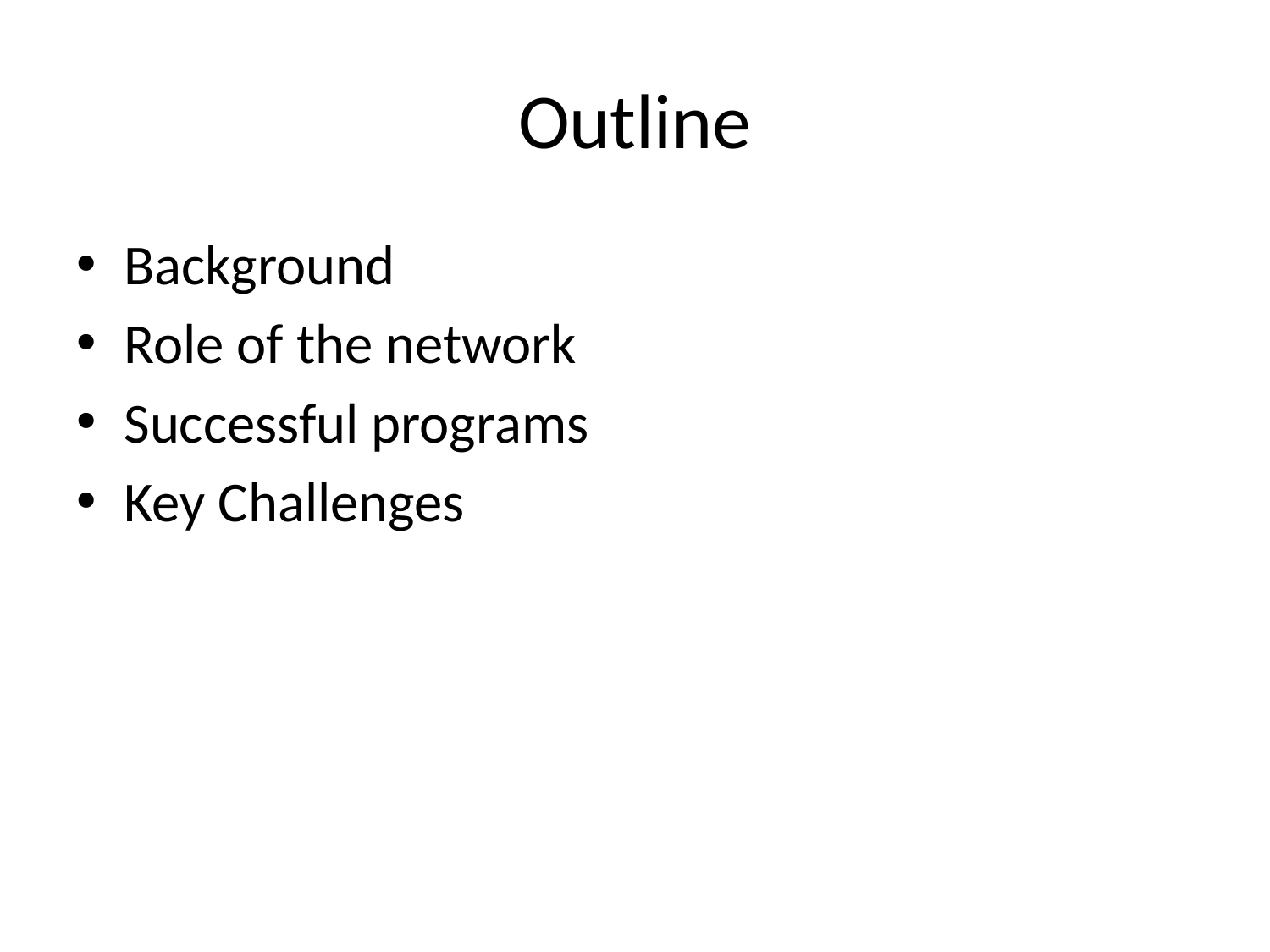

# Outline
Background
Role of the network
Successful programs
Key Challenges